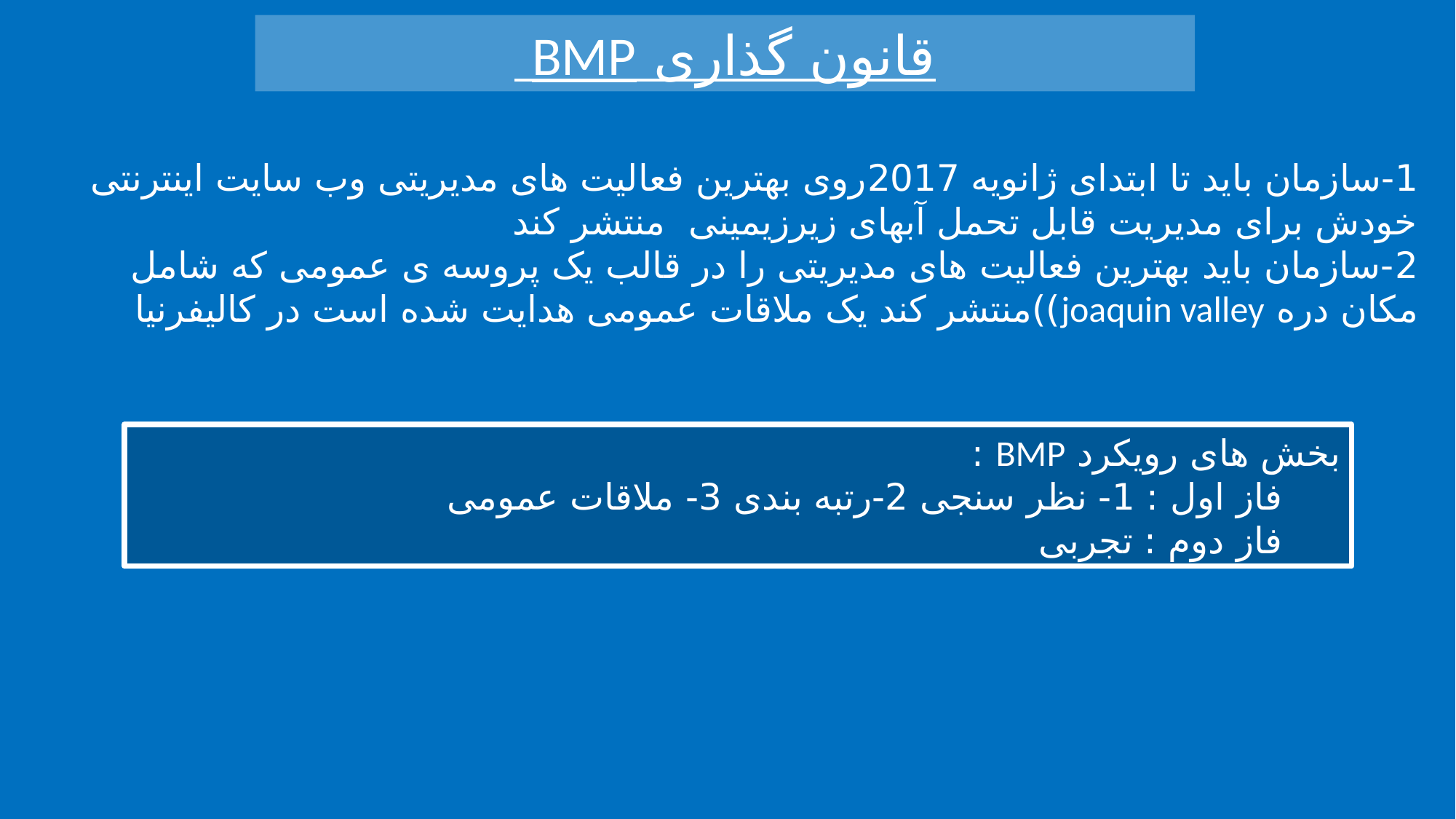

قانون گذاری BMP
1-سازمان باید تا ابتدای ژانویه 2017روی بهترین فعالیت های مدیریتی وب سایت اینترنتی خودش برای مدیریت قابل تحمل آبهای زیرزیمینی  منتشر کند
2-سازمان باید بهترین فعالیت های مدیریتی را در قالب یک پروسه ی عمومی که شامل مکان دره joaquin valley))منتشر کند یک ملاقات عمومی هدایت شده است در کالیفرنیا
بخش های رویکرد BMP :
     فاز اول : 1- نظر سنجی 2-رتبه بندی 3- ملاقات عمومی
     فاز دوم : تجربی